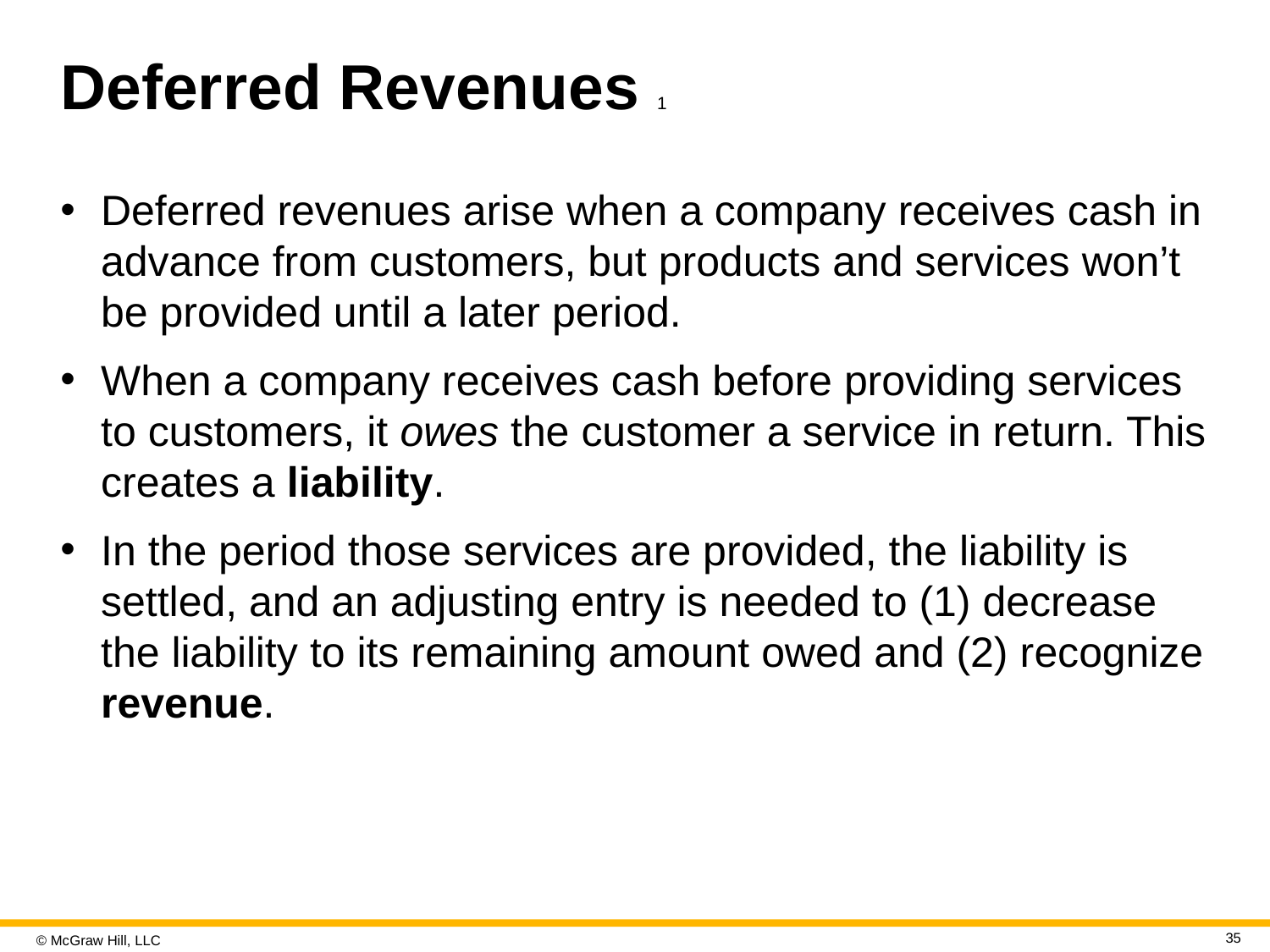

# Deferred Revenues 1
Deferred revenues arise when a company receives cash in advance from customers, but products and services won’t be provided until a later period.
When a company receives cash before providing services to customers, it owes the customer a service in return. This creates a liability.
In the period those services are provided, the liability is settled, and an adjusting entry is needed to (1) decrease the liability to its remaining amount owed and (2) recognize revenue.
35